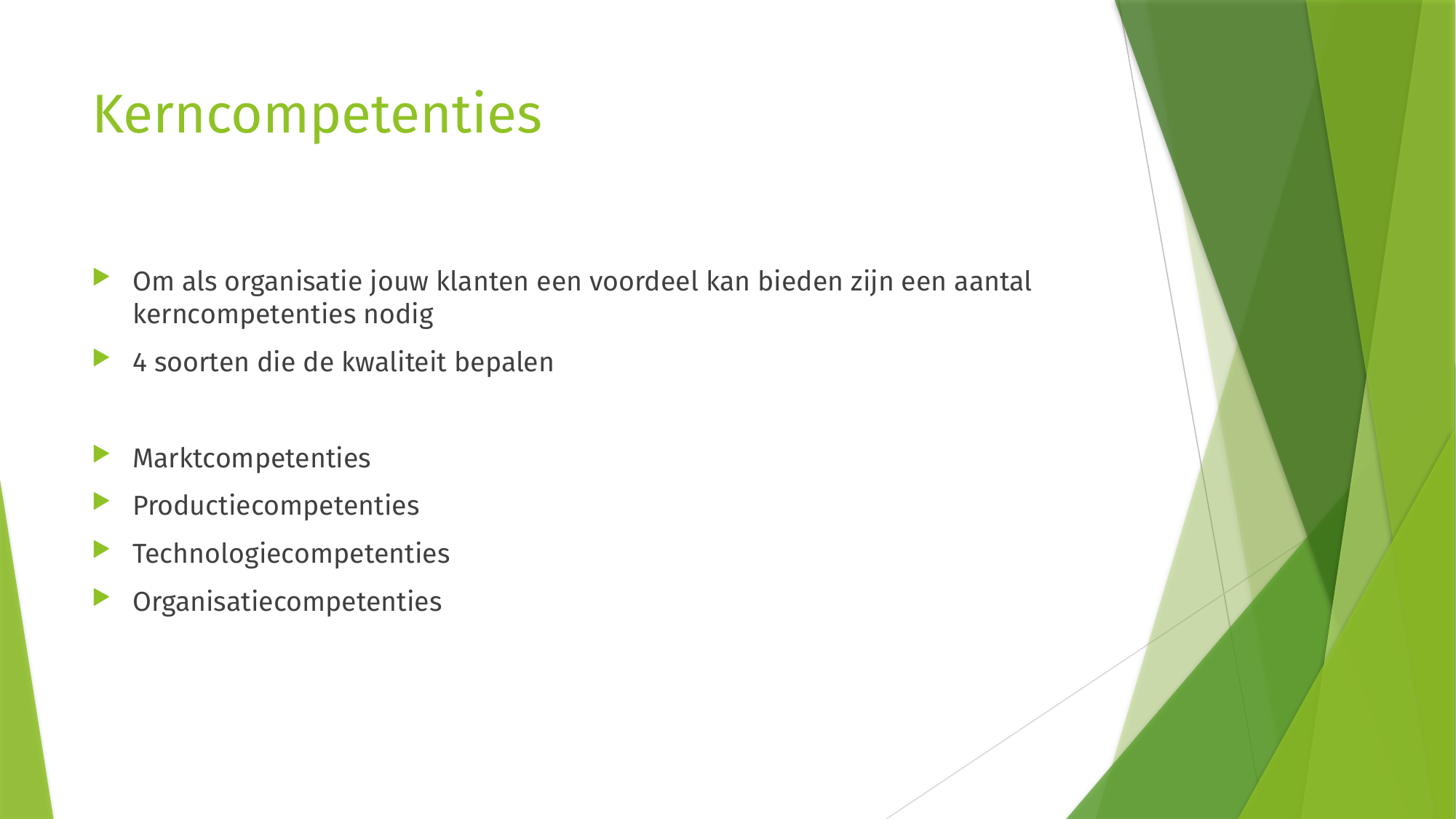

# Kerncompetenties
Om als organisatie jouw klanten een voordeel kan bieden zijn een aantal kerncompetenties nodig
4 soorten die de kwaliteit bepalen

Marktcompetenties
Productiecompetenties
Technologiecompetenties
Organisatiecompetenties